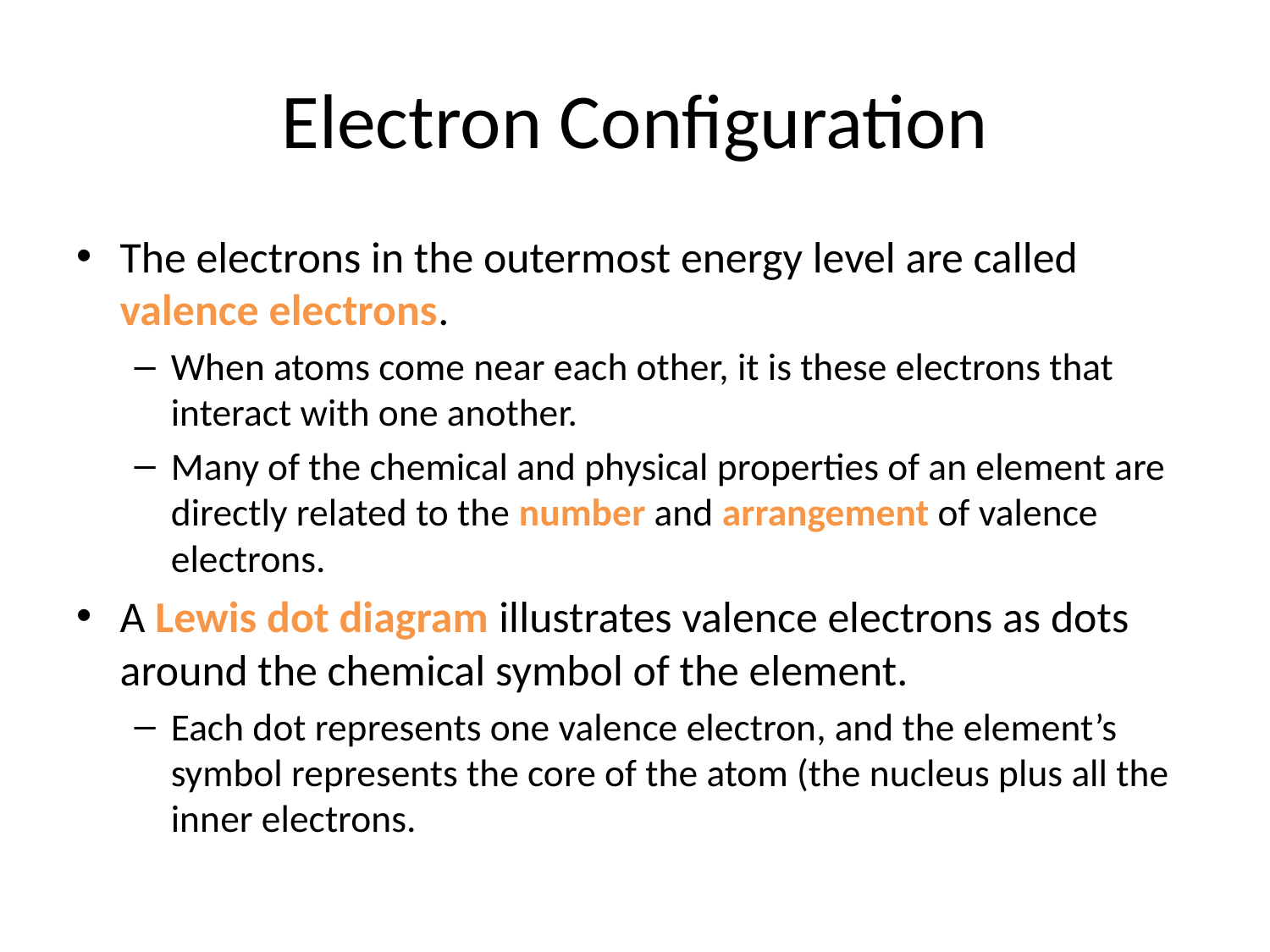

# Electron Configuration
The electrons in the outermost energy level are called valence electrons.
When atoms come near each other, it is these electrons that interact with one another.
Many of the chemical and physical properties of an element are directly related to the number and arrangement of valence electrons.
A Lewis dot diagram illustrates valence electrons as dots around the chemical symbol of the element.
Each dot represents one valence electron, and the element’s symbol represents the core of the atom (the nucleus plus all the inner electrons.